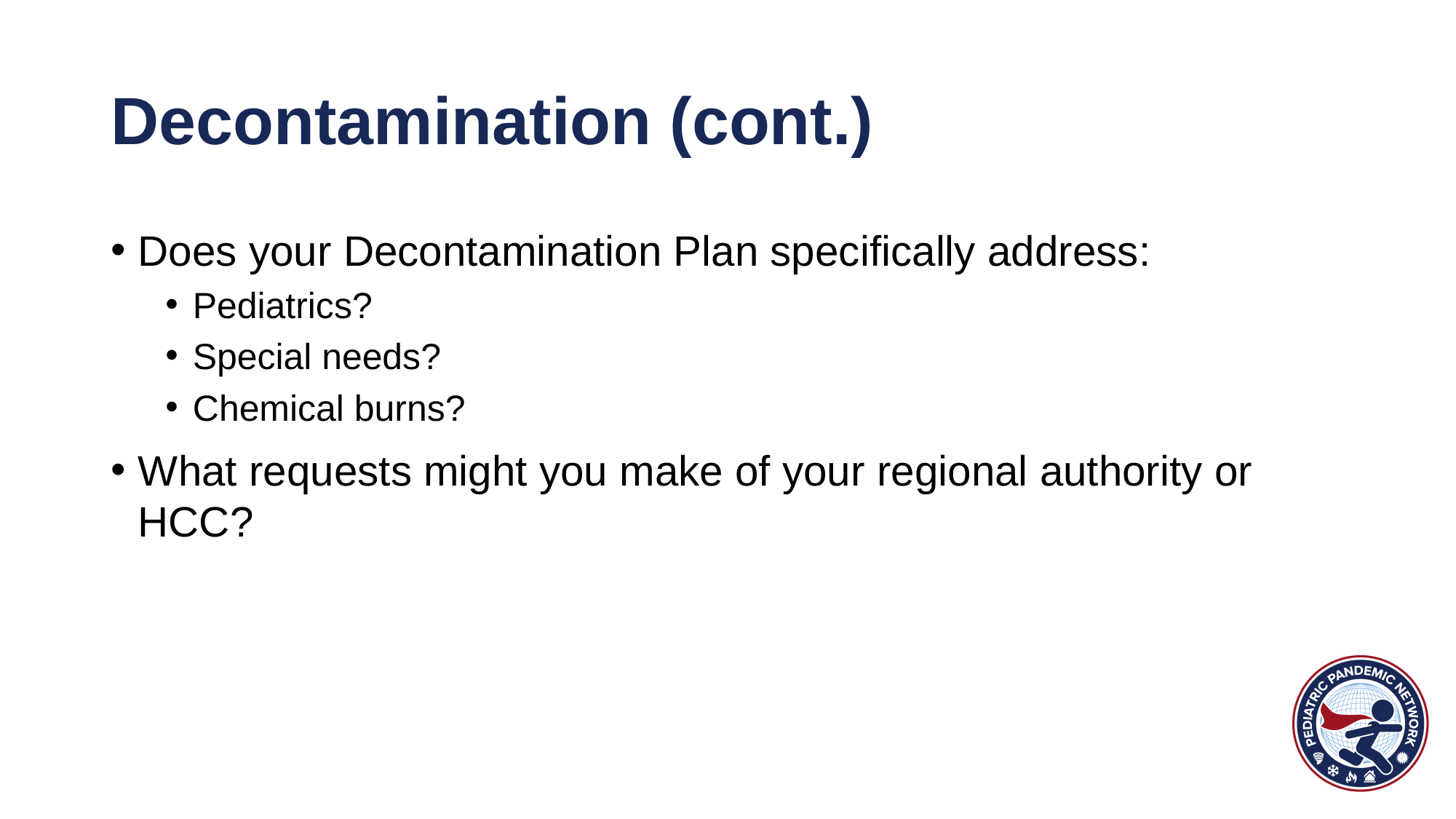

# Decontamination (cont.)
Does your Decontamination Plan specifically address:
Pediatrics?
Special needs?
Chemical burns?
What requests might you make of your regional authority or HCC?